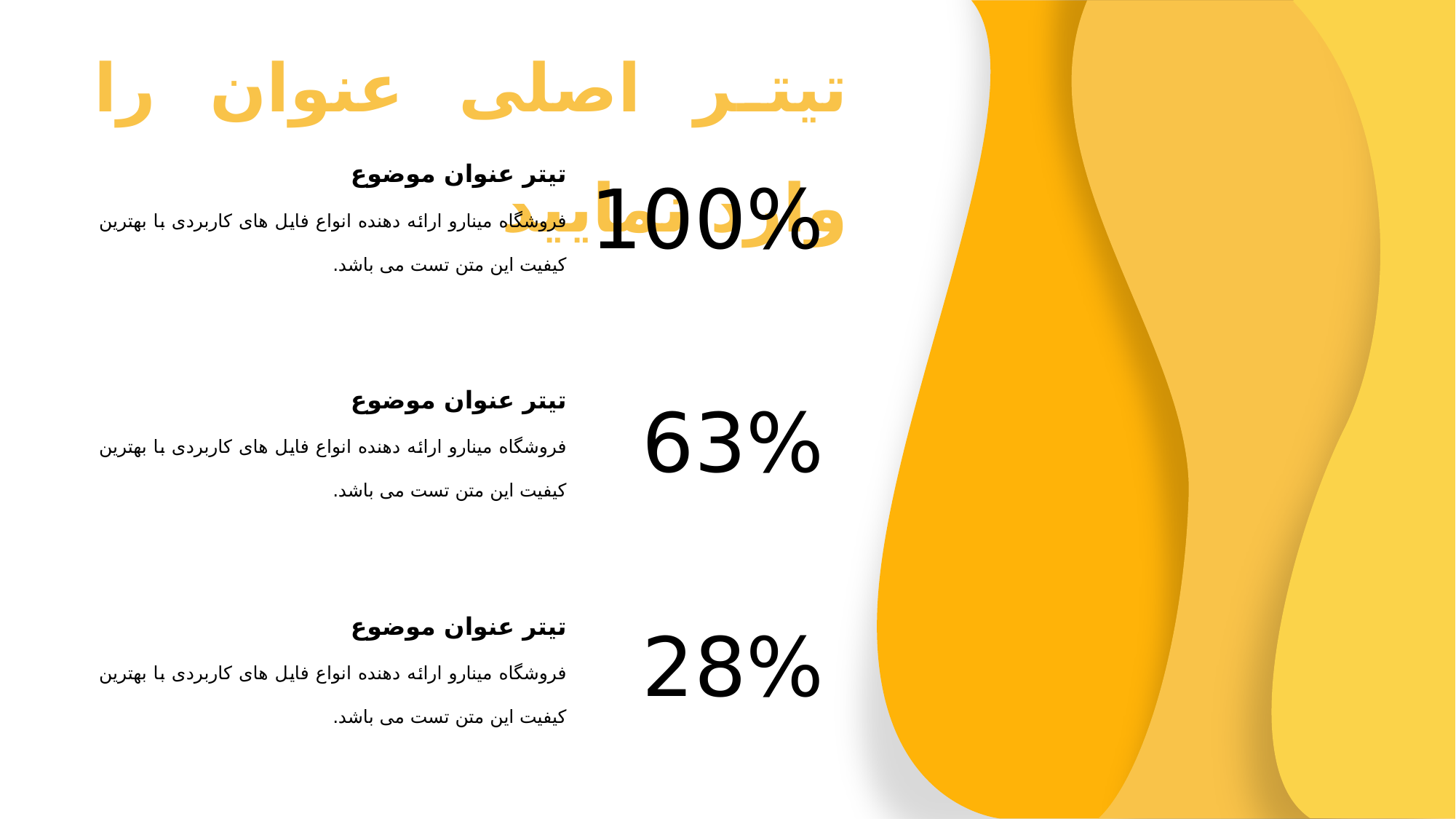

تیتر اصلی عنوان را وارد نمایید
تیتر عنوان موضوع
فروشگاه مینارو ارائه دهنده انواع فایل های کاربردی با بهترین کیفیت این متن تست می باشد.
100%
تیتر عنوان موضوع
فروشگاه مینارو ارائه دهنده انواع فایل های کاربردی با بهترین کیفیت این متن تست می باشد.
63%
تیتر عنوان موضوع
فروشگاه مینارو ارائه دهنده انواع فایل های کاربردی با بهترین کیفیت این متن تست می باشد.
28%